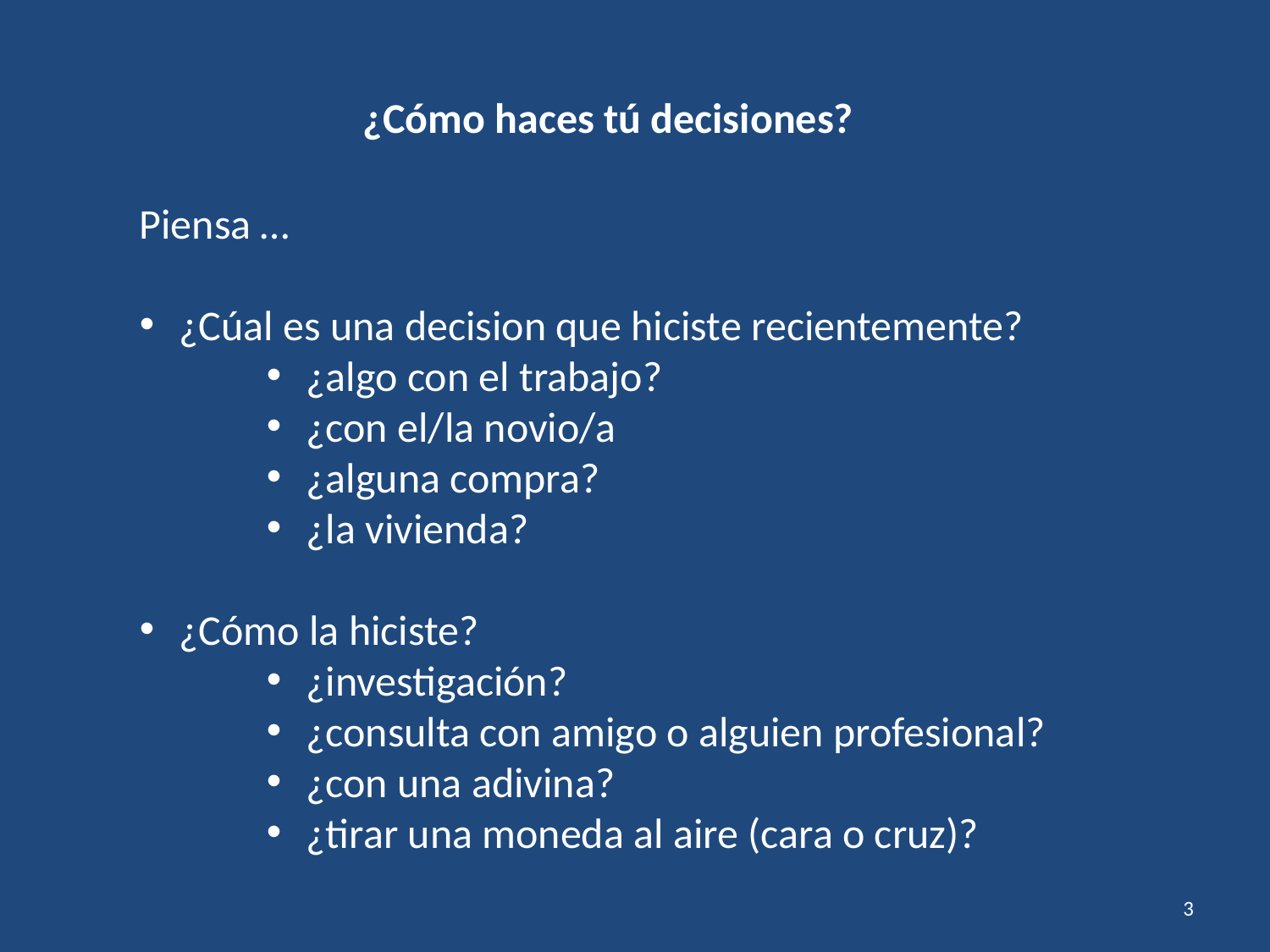

¿Cómo haces tú decisiones?
Piensa …
¿Cúal es una decision que hiciste recientemente?
¿algo con el trabajo?
¿con el/la novio/a
¿alguna compra?
¿la vivienda?
¿Cómo la hiciste?
¿investigación?
¿consulta con amigo o alguien profesional?
¿con una adivina?
¿tirar una moneda al aire (cara o cruz)?
3